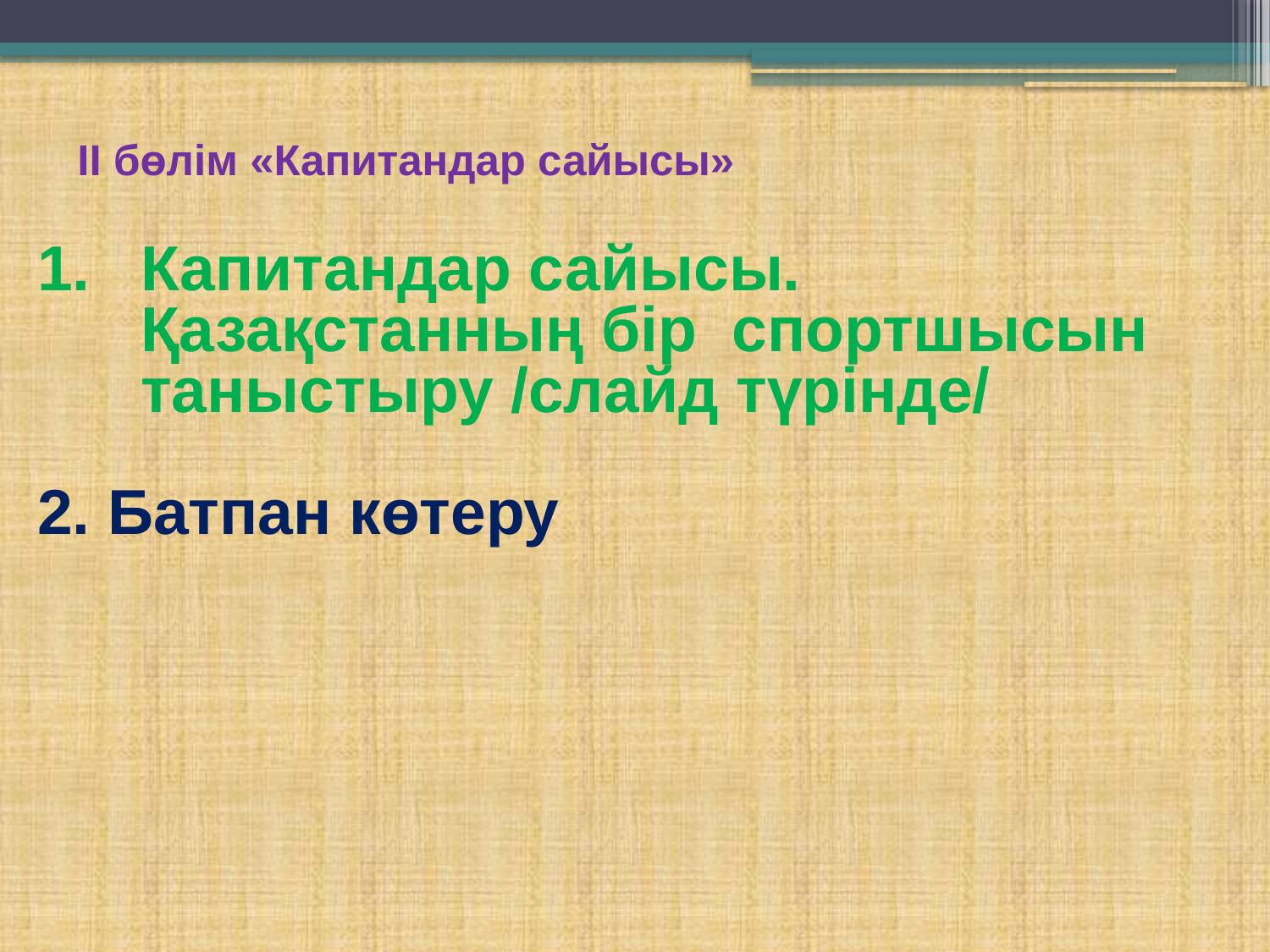

# ІІ бөлім «Капитандар сайысы»
Капитандар сайысы. Қазақстанның бір  спортшысын таныстыру /слайд түрінде/

2. Батпан көтеру